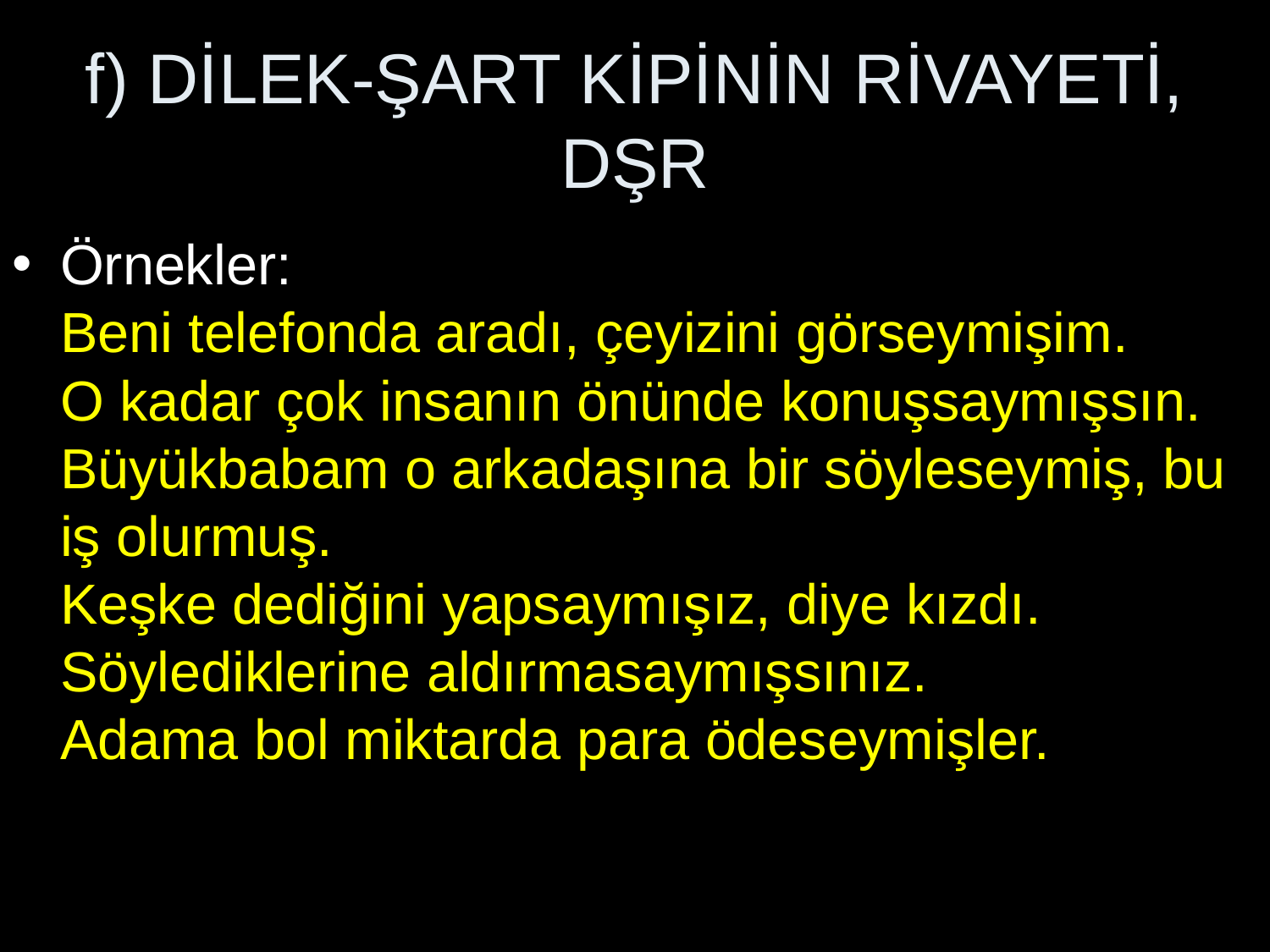

# f) DİLEK-ŞART KİPİNİN RİVAYETİ, DŞR
Örnekler:
Beni telefonda aradı, çeyizini görseymişim.
O kadar çok insanın önünde konuşsaymışsın.
Büyükbabam o arkadaşına bir söyleseymiş, bu iş olurmuş.
Keşke dediğini yapsaymışız, diye kızdı.
Söylediklerine aldırmasaymışsınız.
Adama bol miktarda para ödeseymişler.